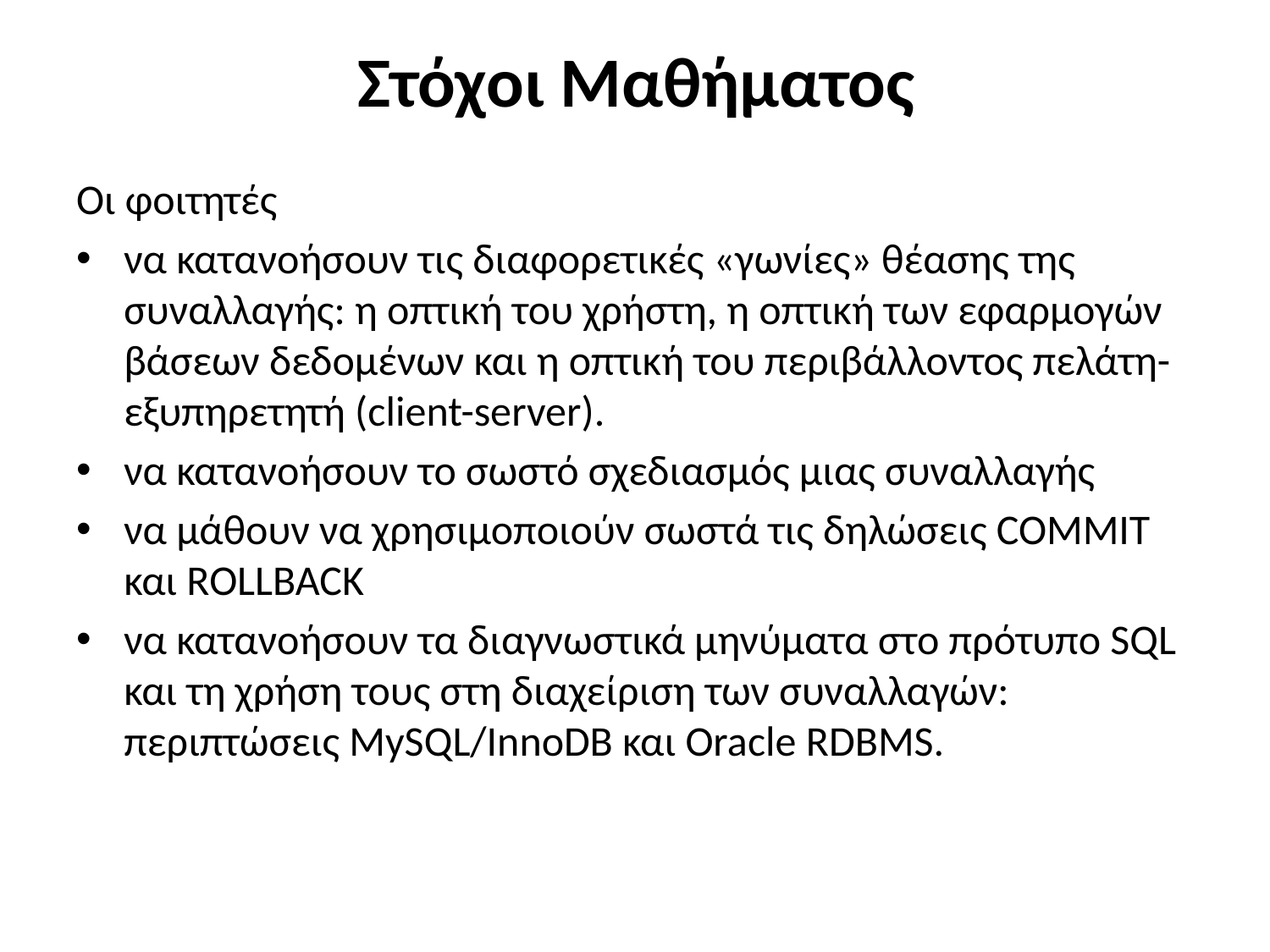

# Στόχοι Μαθήματος
Οι φοιτητές
να κατανοήσουν τις διαφορετικές «γωνίες» θέασης της συναλλαγής: η οπτική του χρήστη, η οπτική των εφαρμογών βάσεων δεδομένων και η οπτική του περιβάλλοντος πελάτη-εξυπηρετητή (client-server).
να κατανοήσουν το σωστό σχεδιασμός μιας συναλλαγής
να μάθουν να χρησιμοποιούν σωστά τις δηλώσεις COMMIT και ROLLBACK
να κατανοήσουν τα διαγνωστικά μηνύματα στο πρότυπο SQL και τη χρήση τους στη διαχείριση των συναλλαγών: περιπτώσεις MySQL/InnoDB και Oracle RDBMS.